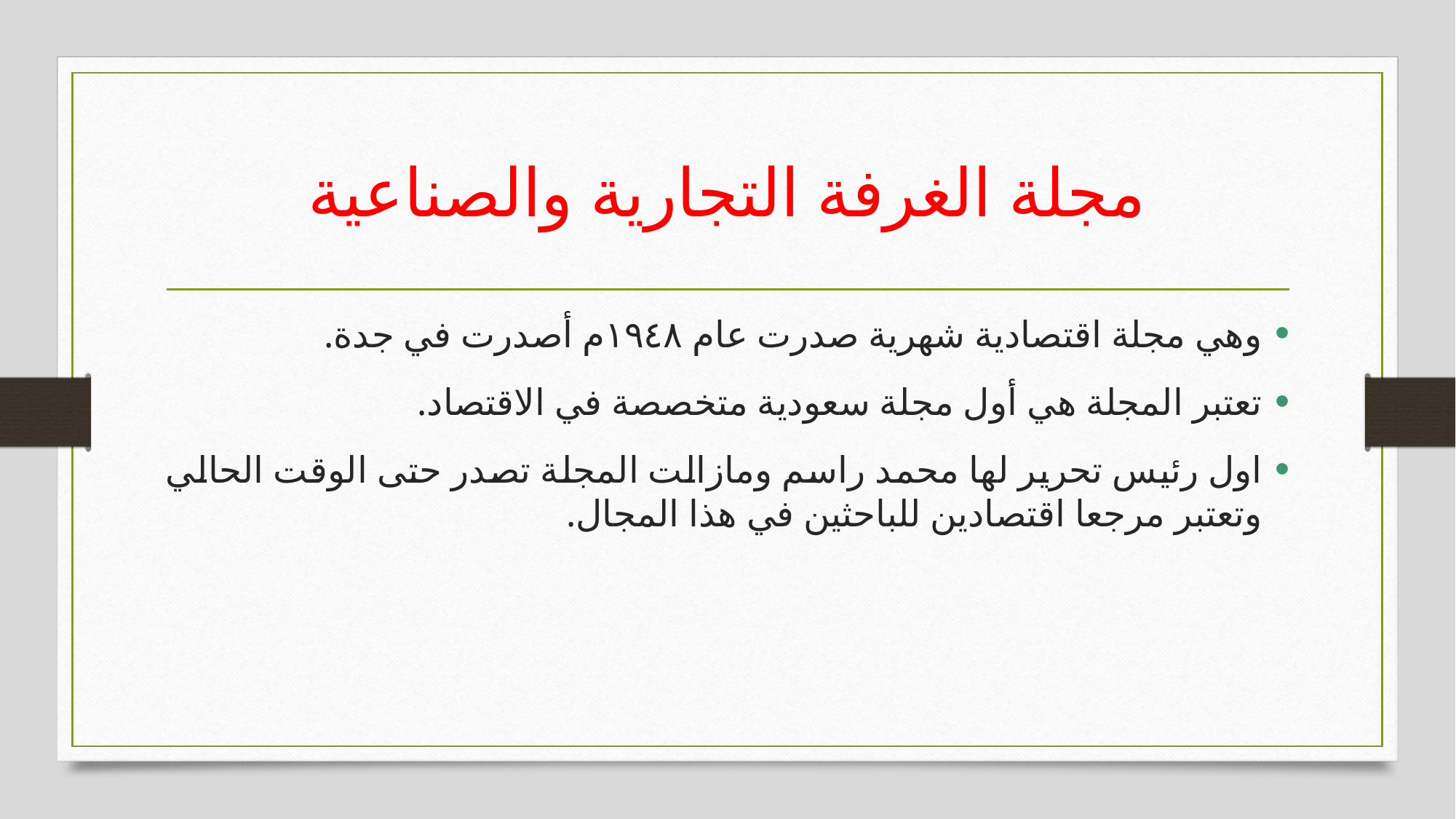

# مجلة الغرفة التجارية والصناعية
وهي مجلة اقتصادية شهرية صدرت عام ١٩٤٨م أصدرت في جدة.
تعتبر المجلة هي أول مجلة سعودية متخصصة في الاقتصاد.
اول رئيس تحرير لها محمد راسم ومازالت المجلة تصدر حتى الوقت الحالي وتعتبر مرجعا اقتصادين للباحثين في هذا المجال.